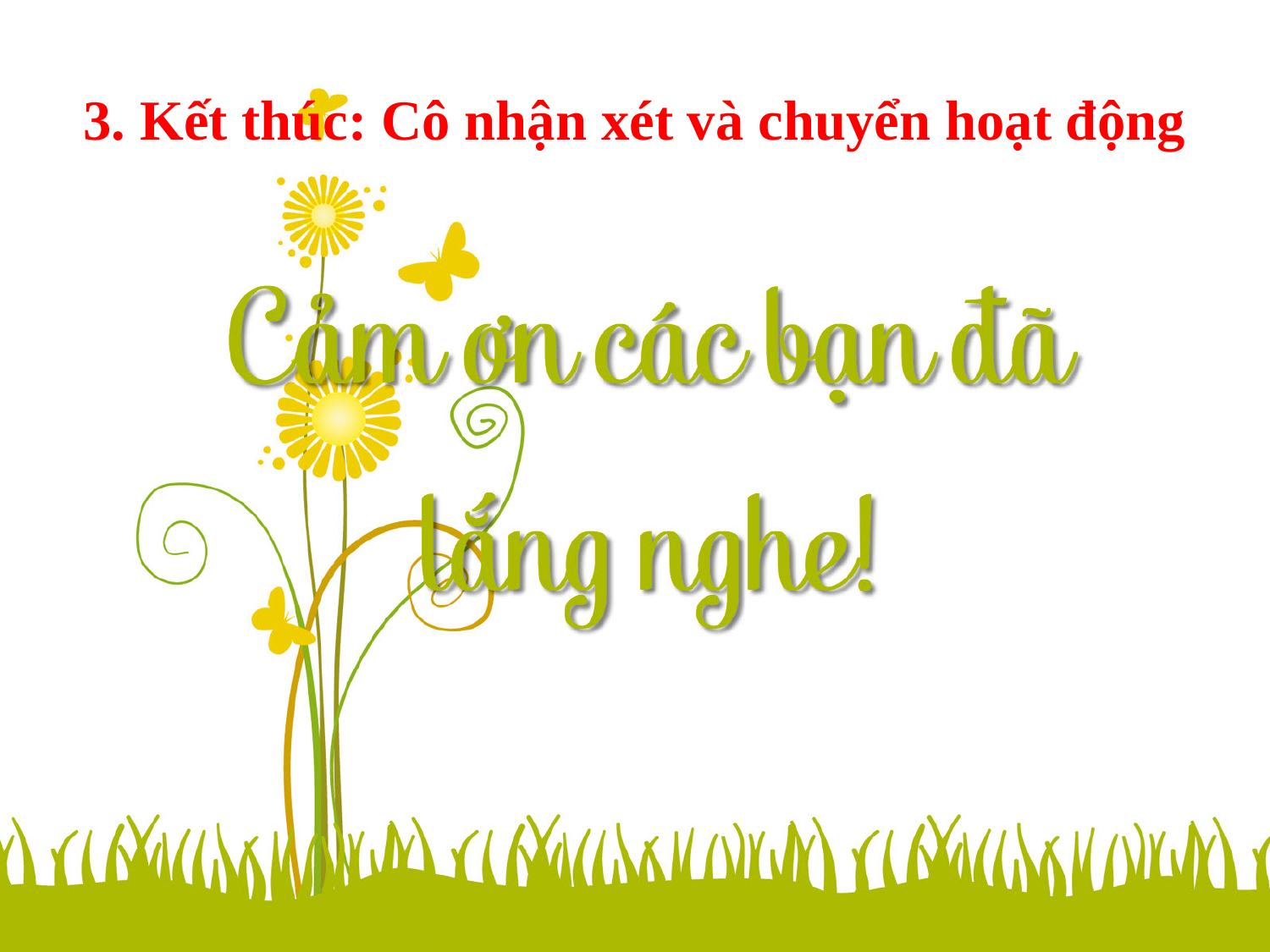

# 3. Kết thúc: Cô nhận xét và chuyển hoạt động